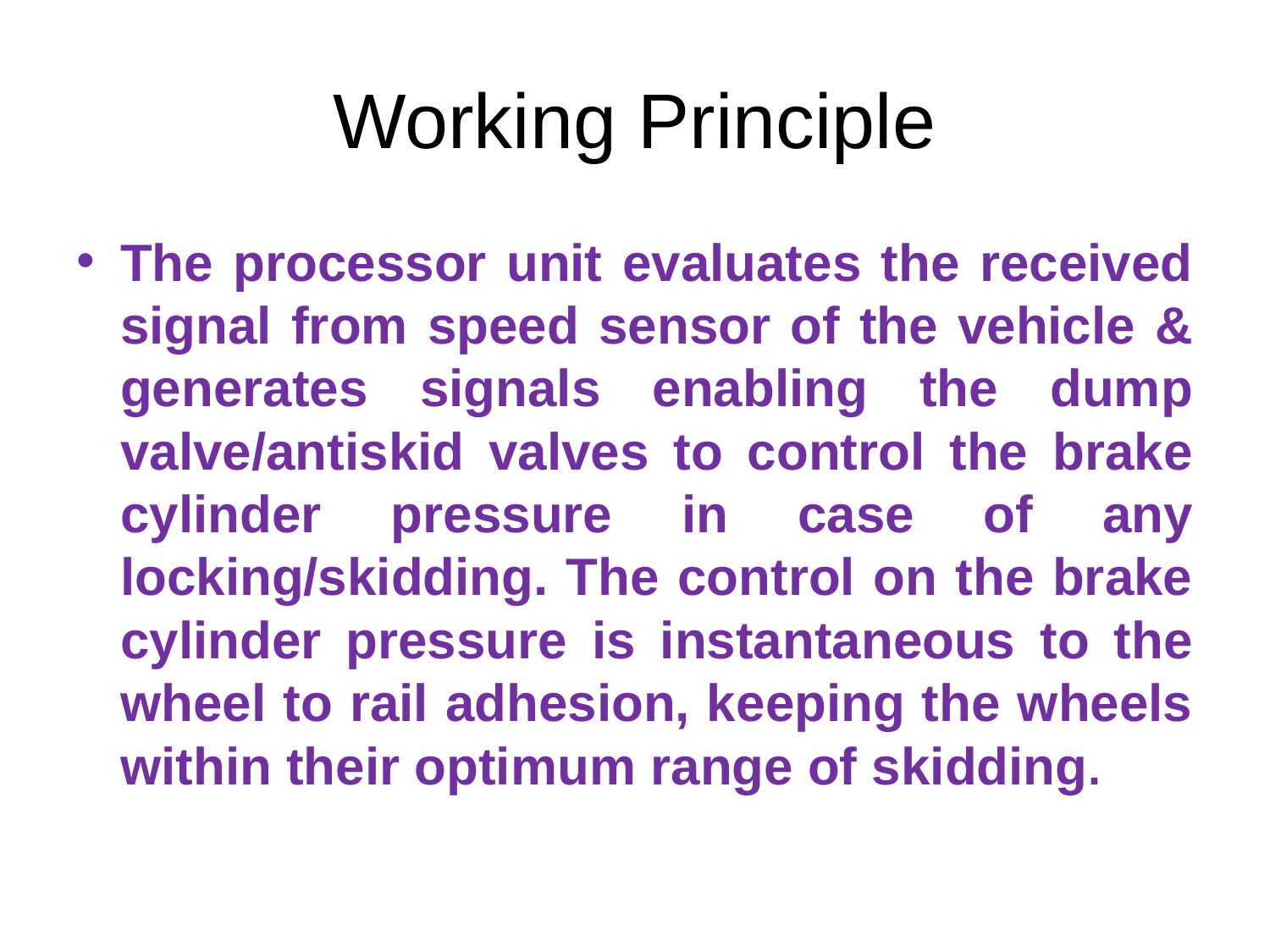

# Working Principle
The processor unit evaluates the received signal from speed sensor of the vehicle & generates signals enabling the dump valve/antiskid valves to control the brake cylinder pressure in case of any locking/skidding. The control on the brake cylinder pressure is instantaneous to the wheel to rail adhesion, keeping the wheels within their optimum range of skidding.